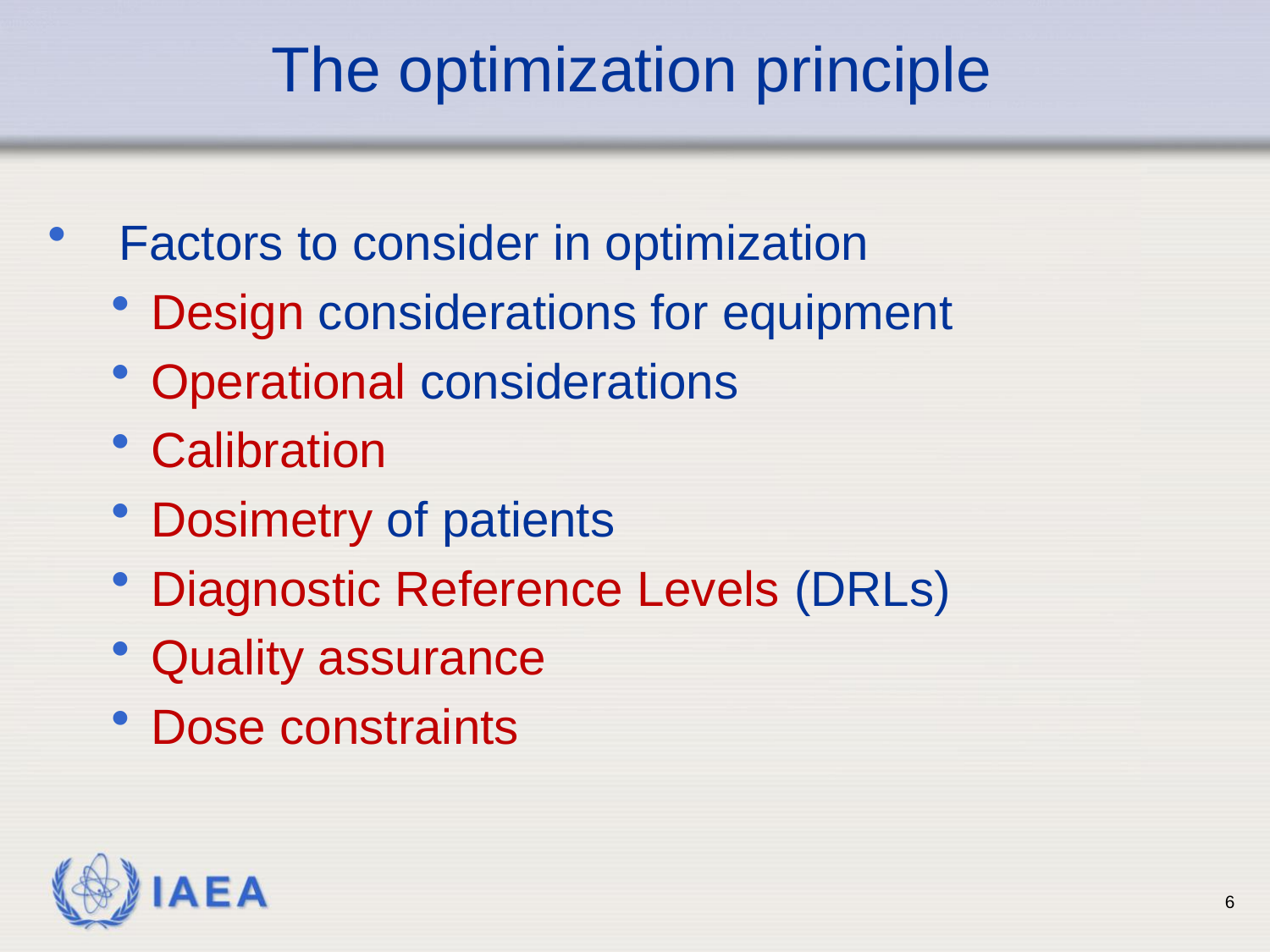

# The optimization principle
Factors to consider in optimization
Design considerations for equipment
Operational considerations
Calibration
Dosimetry of patients
Diagnostic Reference Levels (DRLs)
Quality assurance
Dose constraints

6